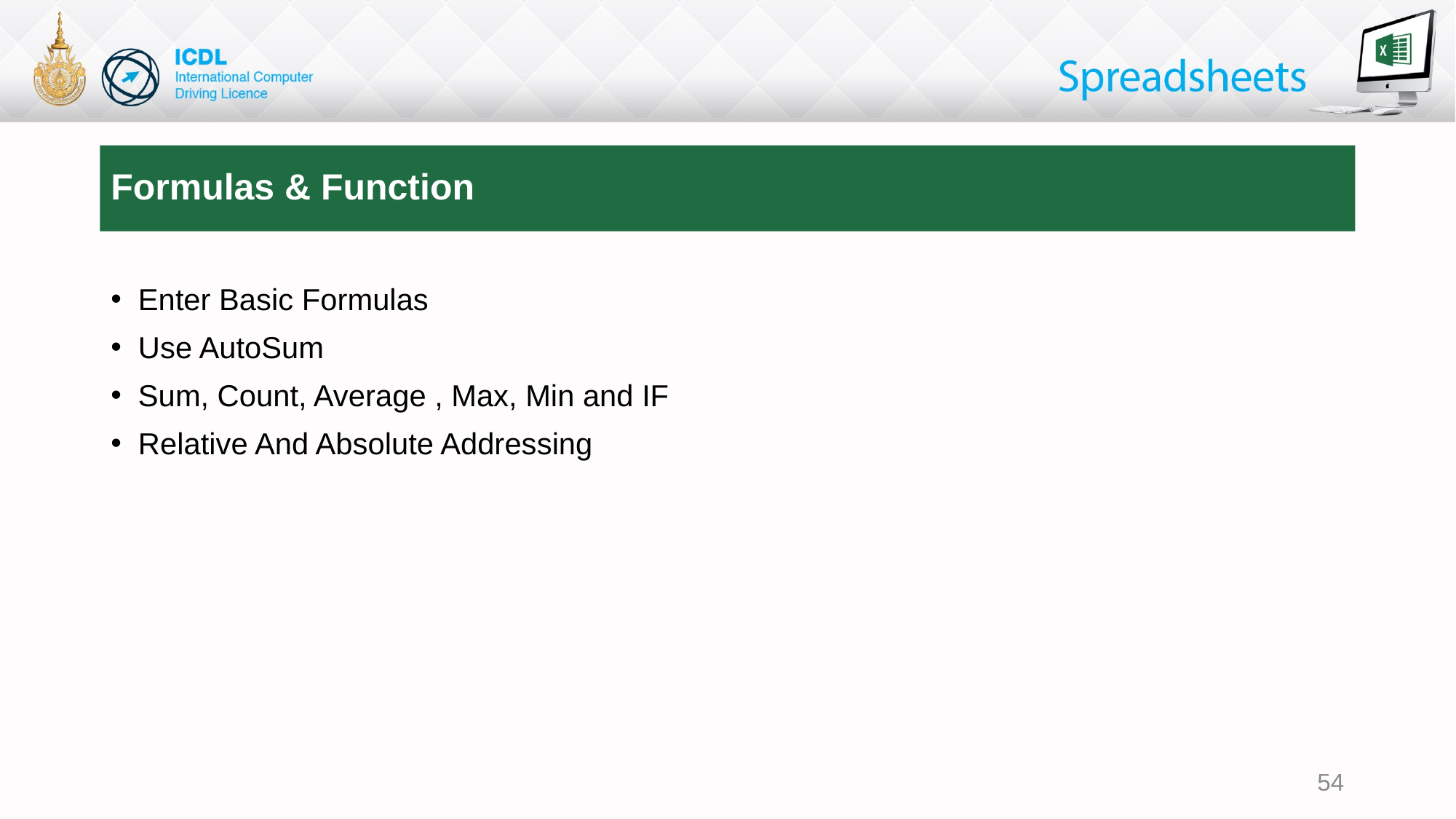

# Formulas & Function
Enter Basic Formulas
Use AutoSum
Sum, Count, Average , Max, Min and IF
Relative And Absolute Addressing

54